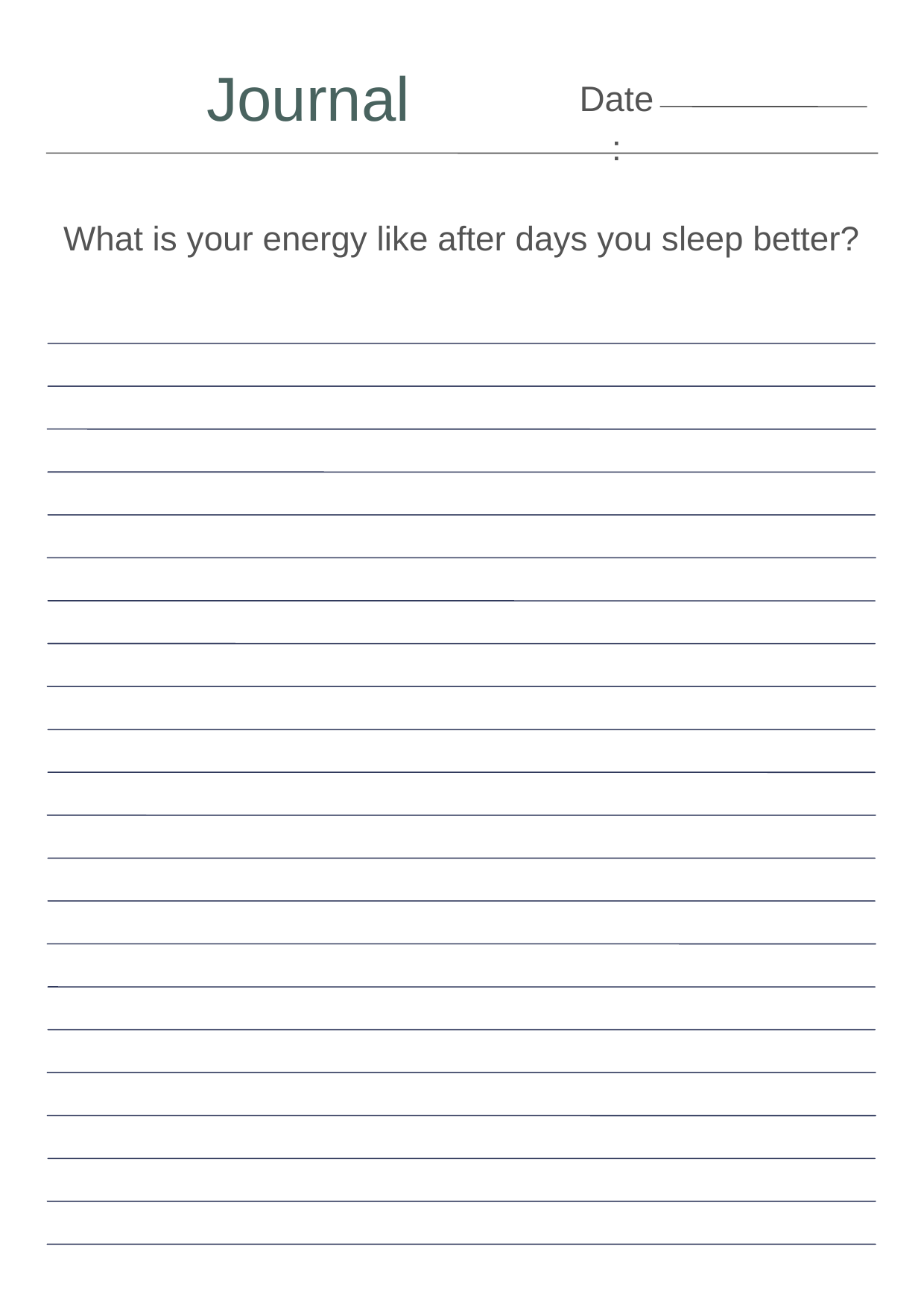

Journal
Date:

What is your energy like after days you sleep better?